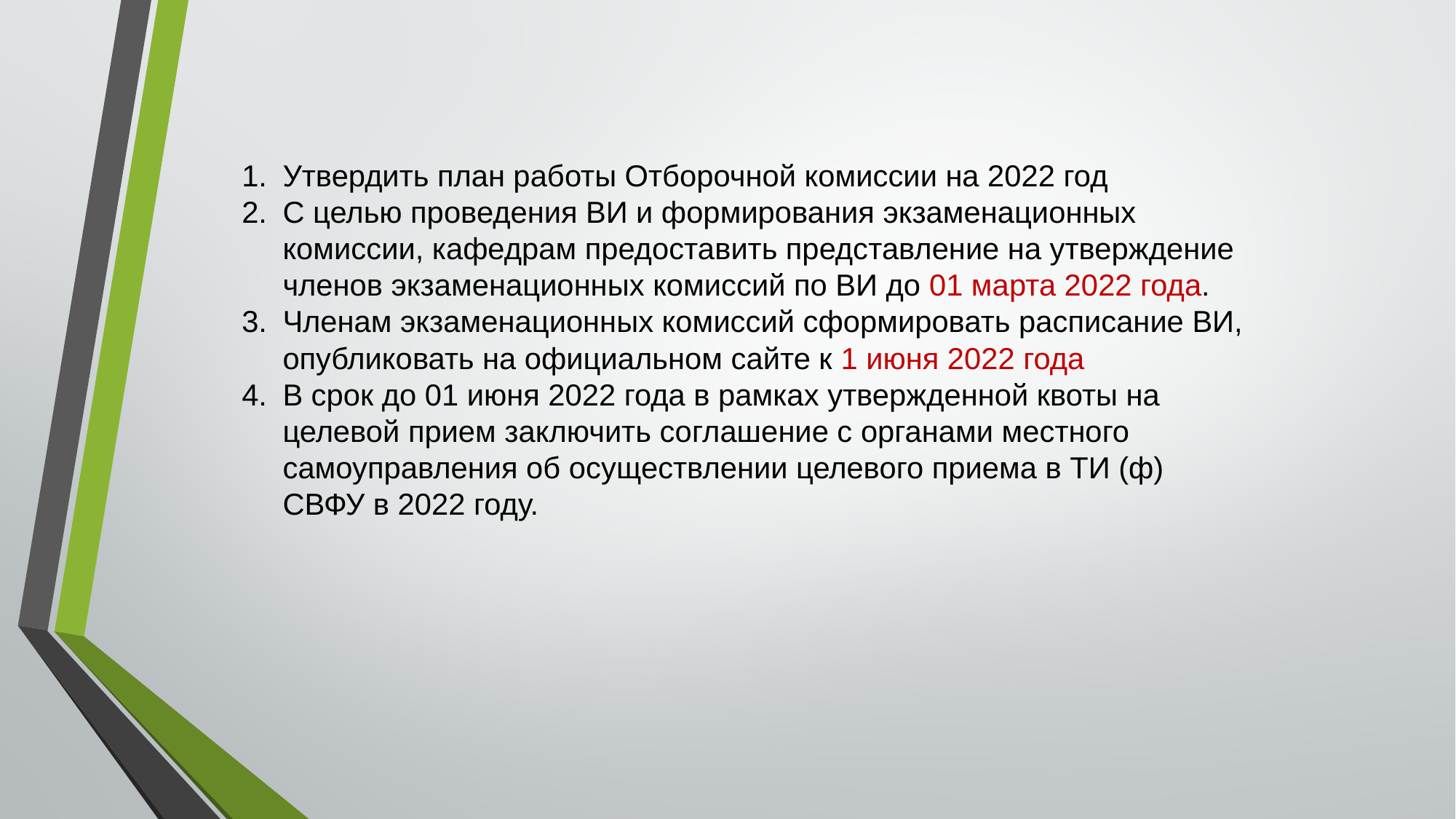

Утвердить план работы Отборочной комиссии на 2022 год
С целью проведения ВИ и формирования экзаменационных комиссии, кафедрам предоставить представление на утверждение членов экзаменационных комиссий по ВИ до 01 марта 2022 года.
Членам экзаменационных комиссий сформировать расписание ВИ, опубликовать на официальном сайте к 1 июня 2022 года
В срок до 01 июня 2022 года в рамках утвержденной квоты на целевой прием заключить соглашение с органами местного самоуправления об осуществлении целевого приема в ТИ (ф) СВФУ в 2022 году.